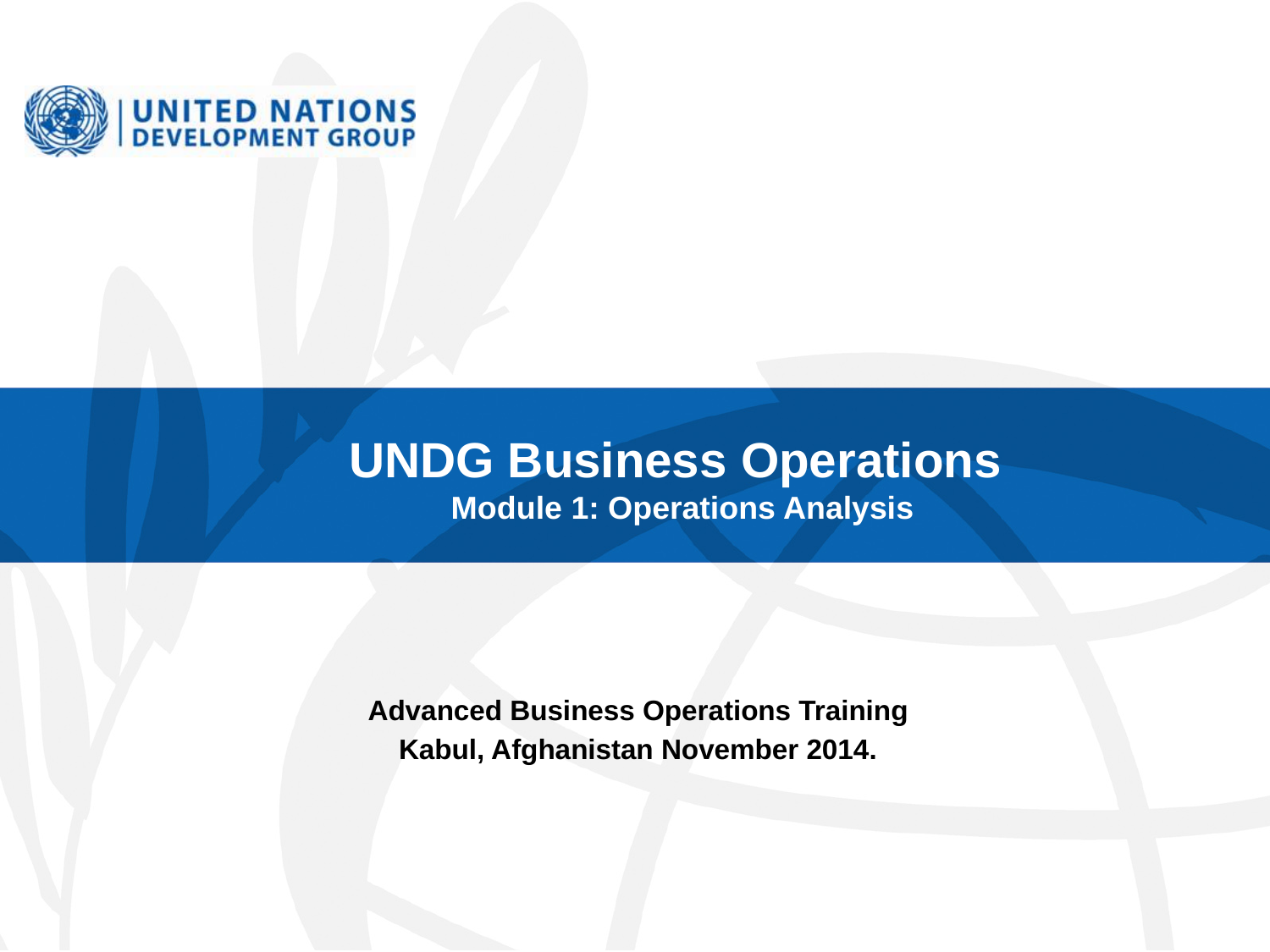

# UNDG Business Operations Module 1: Operations Analysis

Advanced Business Operations Training
Kabul, Afghanistan November 2014.